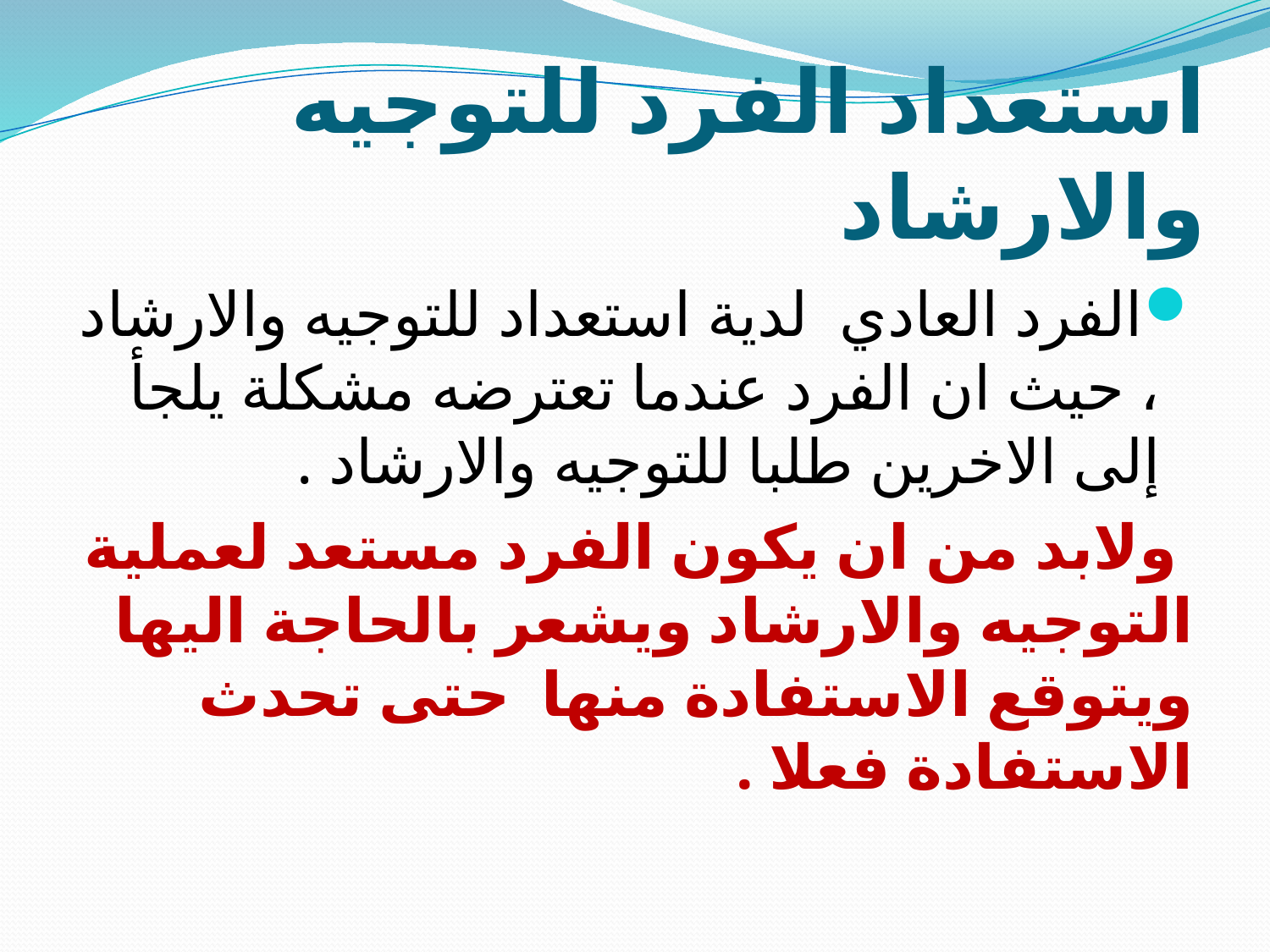

# استعداد الفرد للتوجيه والارشاد
الفرد العادي  لدية استعداد للتوجيه والارشاد ، حيث ان الفرد عندما تعترضه مشكلة يلجأ إلى الاخرين طلبا للتوجيه والارشاد .
 ولابد من ان يكون الفرد مستعد لعملية التوجيه والارشاد ويشعر بالحاجة اليها ويتوقع الاستفادة منها  حتى تحدث الاستفادة فعلا .